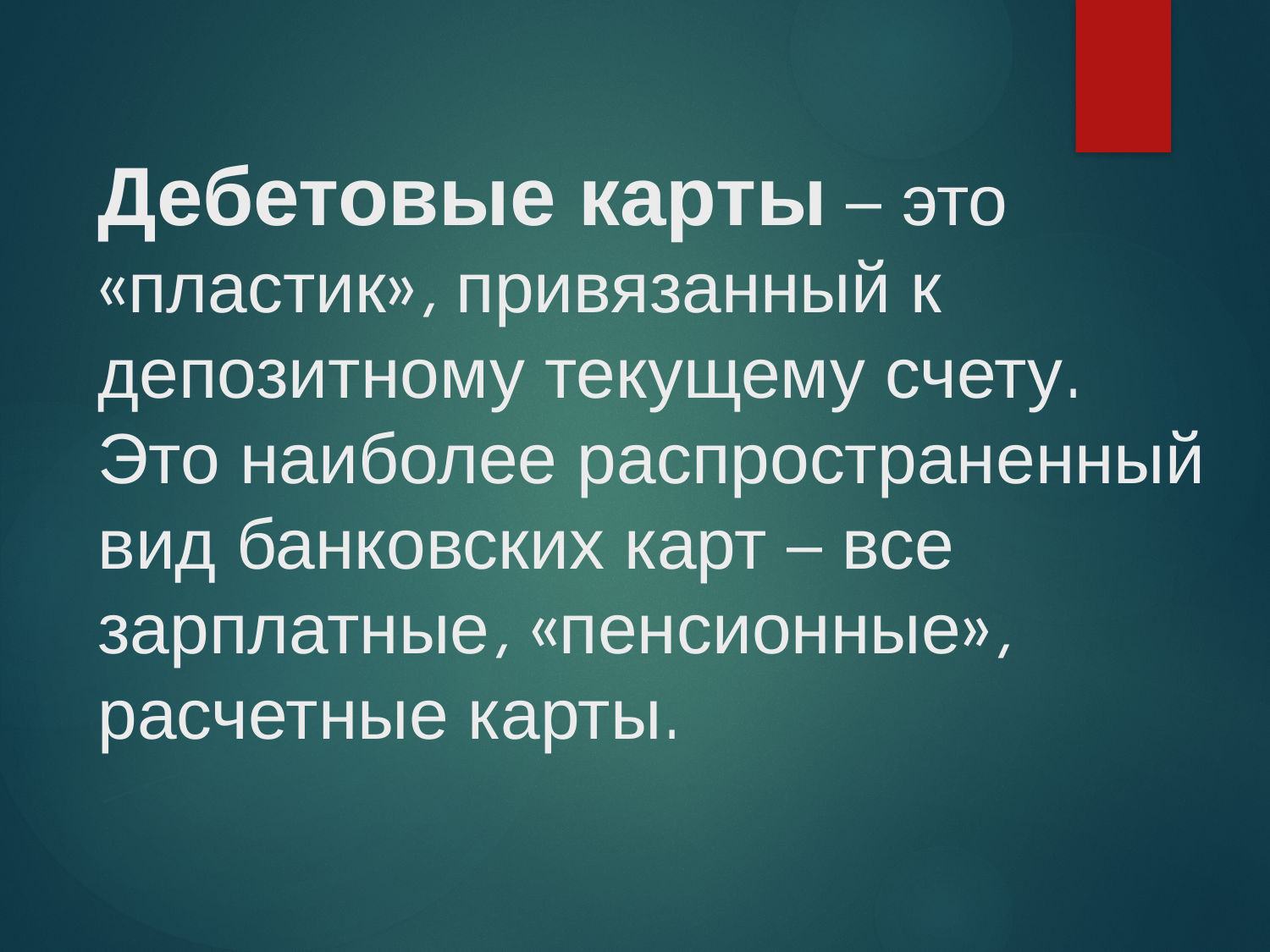

# Дебетовые карты – это «пластик», привязанный к депозитному текущему счету. Это наиболее распространенный вид банковских карт – все зарплатные, «пенсионные», расчетные карты.